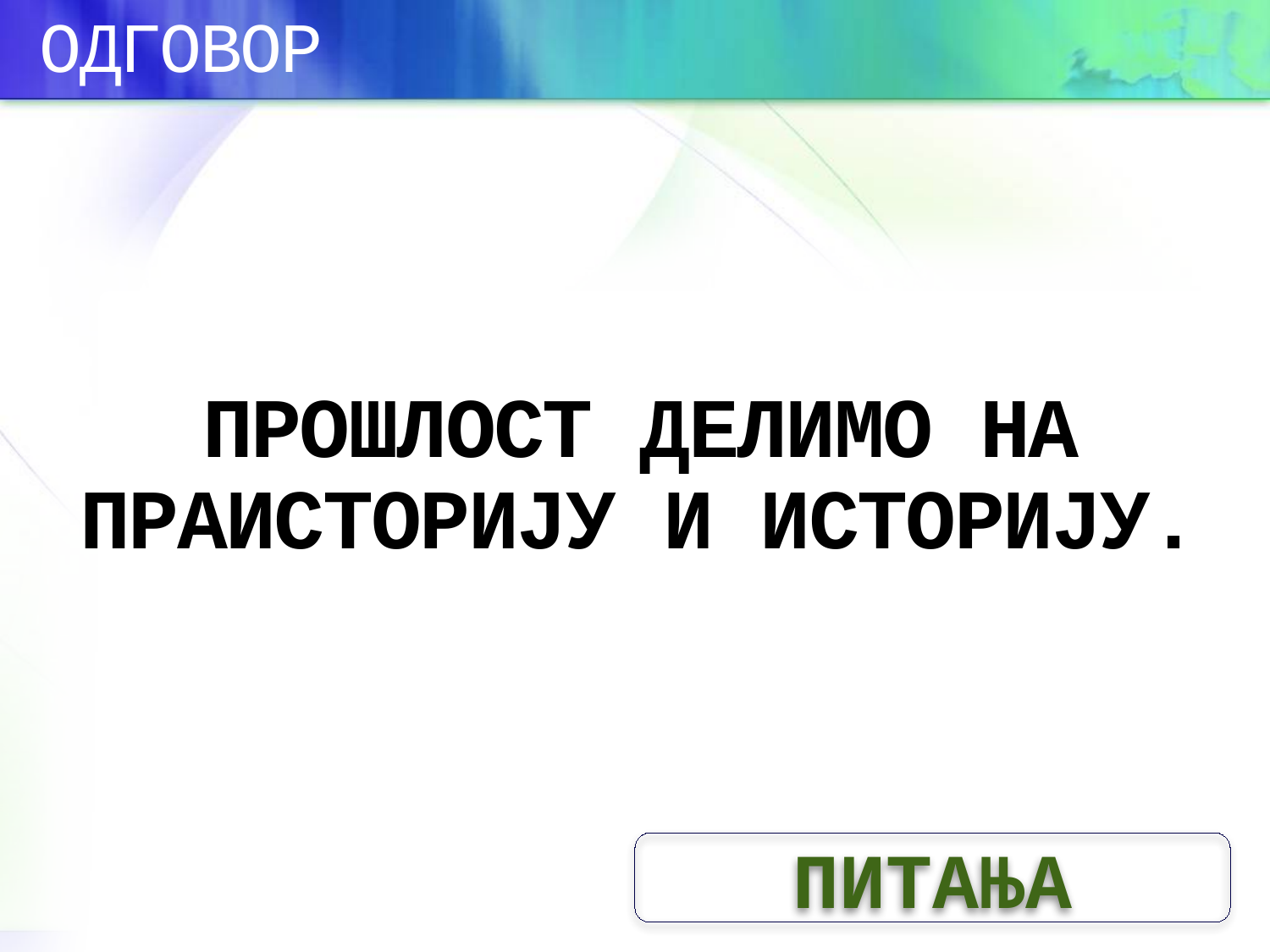

ОДГОВОР
# ПРОШЛОСТ ДЕЛИМО НА ПРАИСТОРИЈУ И ИСТОРИЈУ.
ПИТАЊА